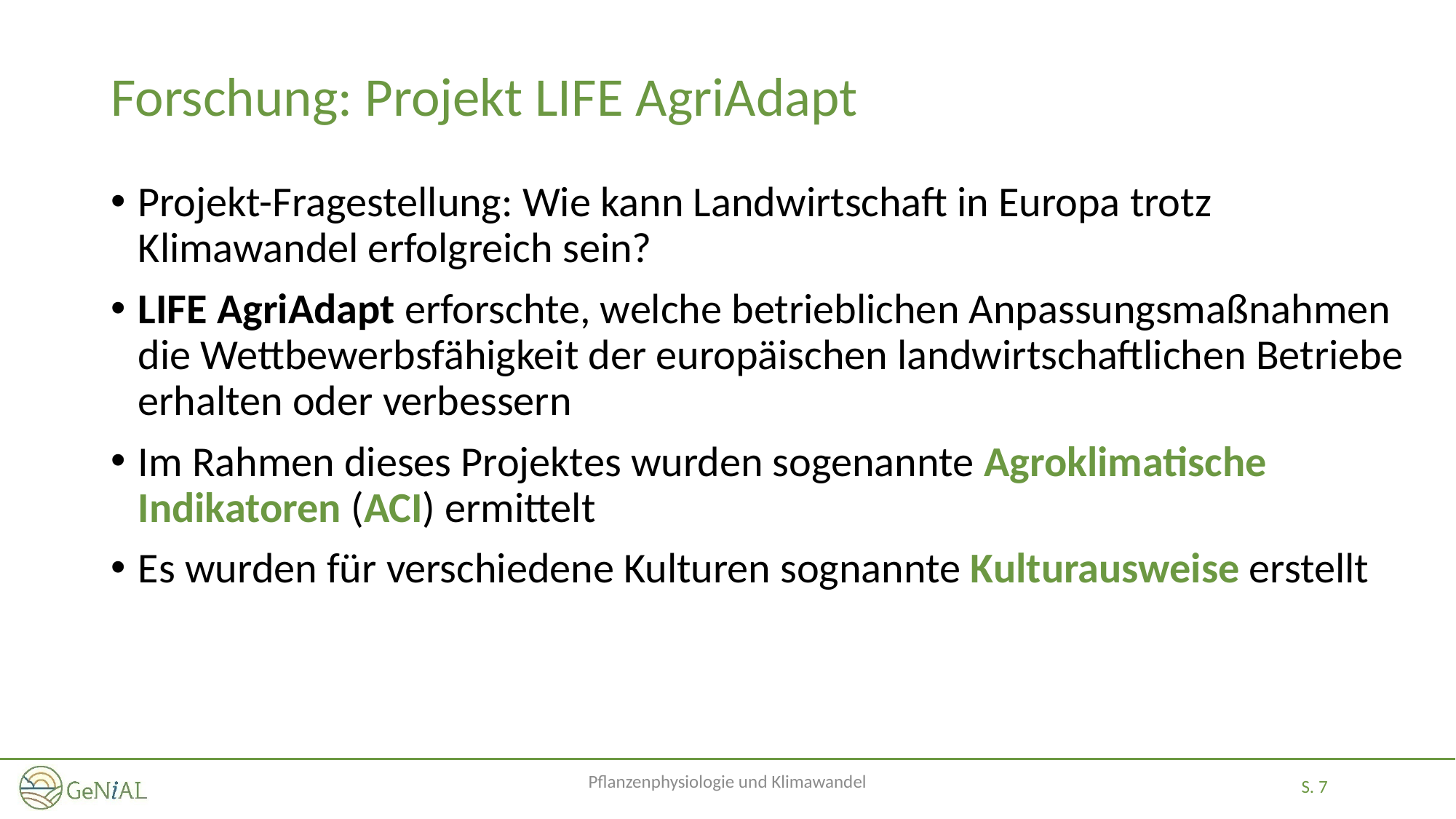

# Forschung: Projekt LIFE AgriAdapt
Projekt-Fragestellung: Wie kann Landwirtschaft in Europa trotz Klimawandel erfolgreich sein?
LIFE AgriAdapt erforschte, welche betrieblichen Anpassungsmaßnahmen die Wettbewerbsfähigkeit der europäischen landwirtschaftlichen Betriebe erhalten oder verbessern
Im Rahmen dieses Projektes wurden sogenannte Agroklimatische Indikatoren (ACI) ermittelt
Es wurden für verschiedene Kulturen sognannte Kulturausweise erstellt
Pflanzenphysiologie und Klimawandel